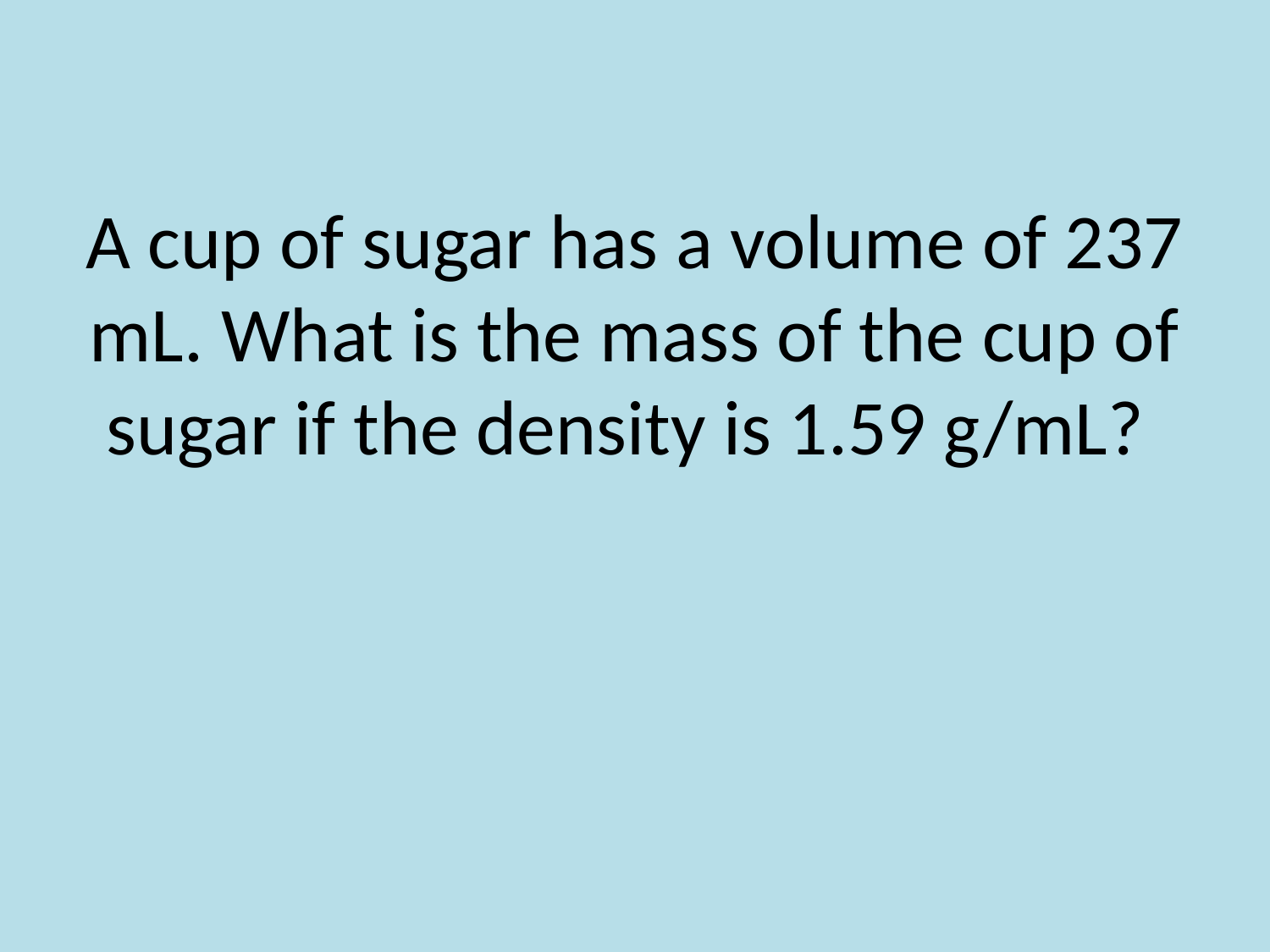

# A cup of sugar has a volume of 237 mL. What is the mass of the cup of sugar if the density is 1.59 g/mL?